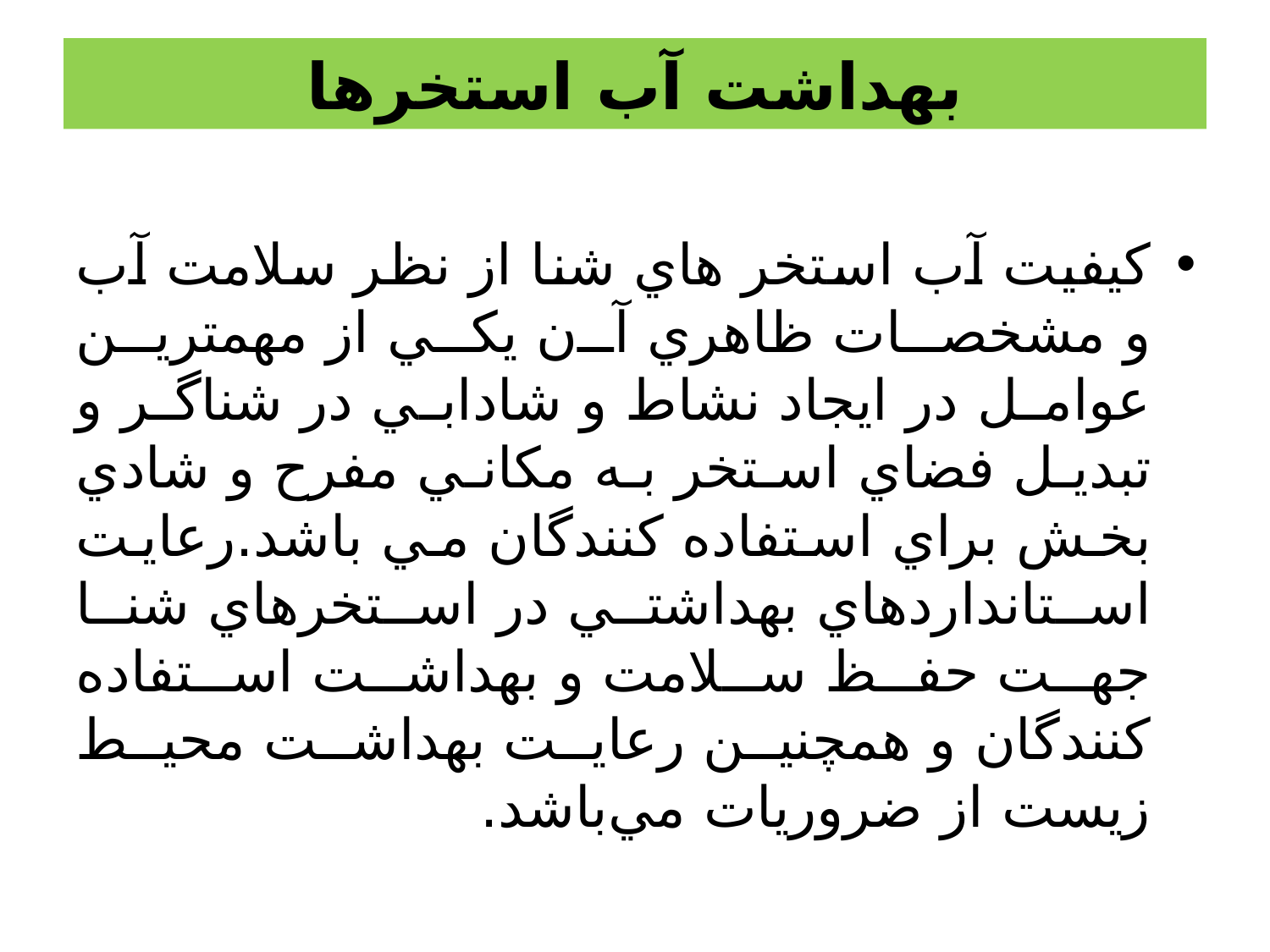

# بهداشت آب استخرها
كيفيت آب استخر هاي شنا از نظر سلامت آب و مشخصات ظاهري آن يكي از مهمترين عوامل در ايجاد نشاط و شادابي در شناگر و تبديل فضاي استخر به مكاني مفرح و شادي بخش براي استفاده كنندگان مي باشد.رعايت استانداردهاي بهداشتي در استخرهاي شنا جهت حفظ سلامت و بهداشت استفاده ‌كنندگان و همچنين رعايت بهداشت محيط زيست از ضروريات مي‌باشد.